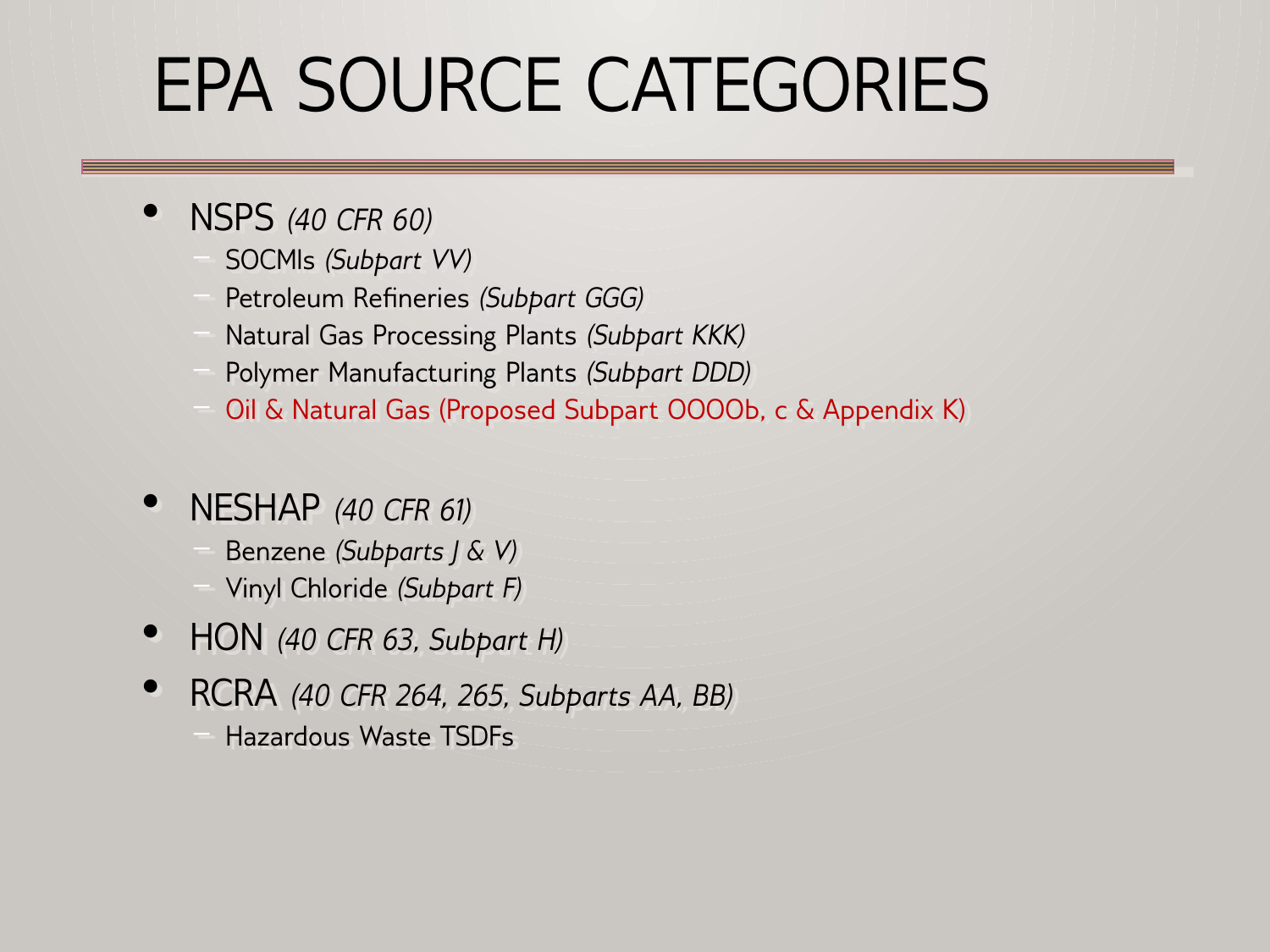

# EPA Source Categories

NSPS (40 CFR 60)
SOCMIs (Subpart VV)
Petroleum Refineries (Subpart GGG)
Natural Gas Processing Plants (Subpart KKK)
Polymer Manufacturing Plants (Subpart DDD)
Oil & Natural Gas (Proposed Subpart OOOOb, c & Appendix K)

NESHAP (40 CFR 61)
Benzene (Subparts J & V)
Vinyl Chloride (Subpart F)
HON (40 CFR 63, Subpart H)
RCRA (40 CFR 264, 265, Subparts AA, BB)
Hazardous Waste TSDFs